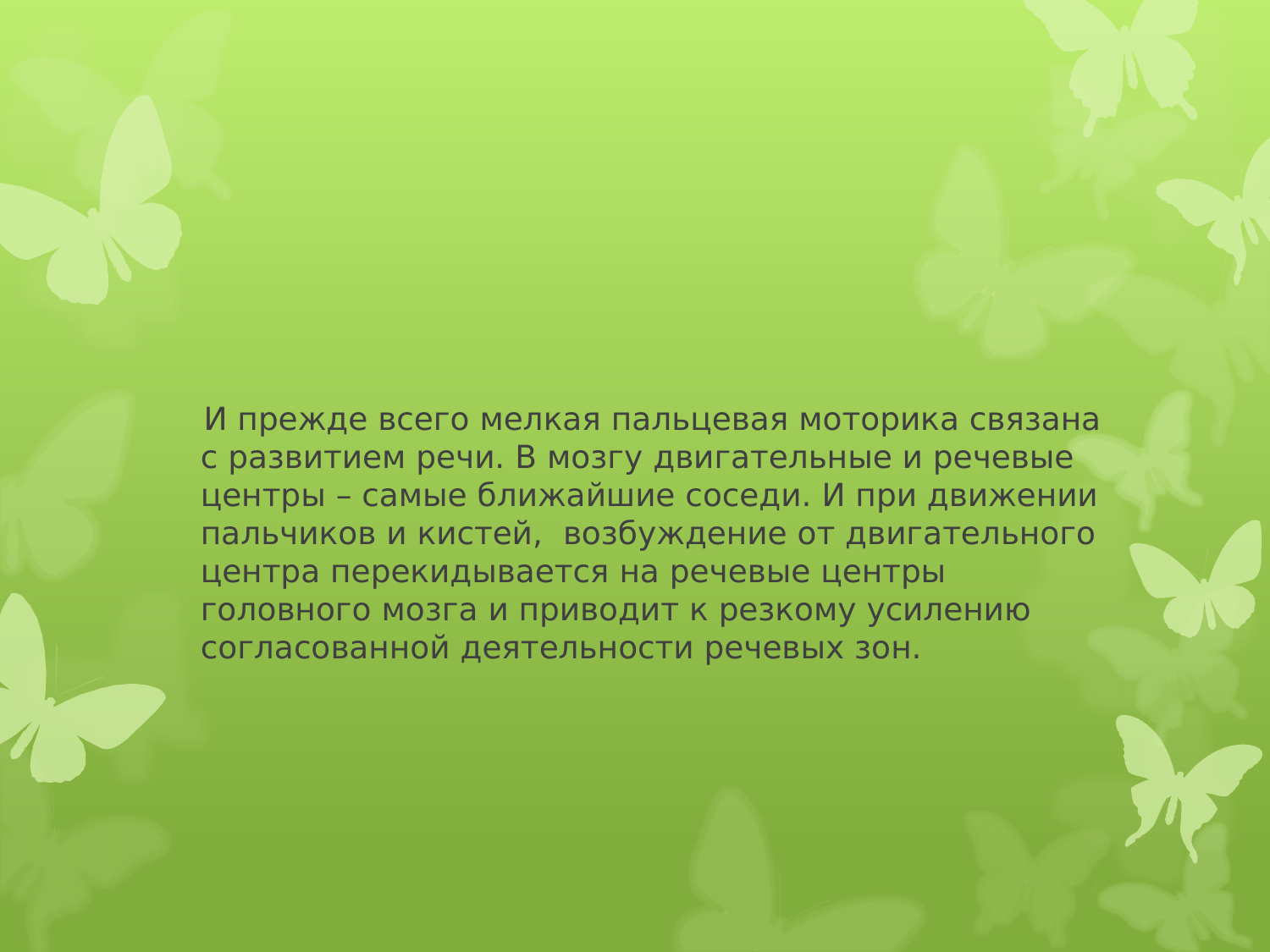

И прежде всего мелкая пальцевая моторика связана с развитием речи. В мозгу двигательные и речевые центры – самые ближайшие соседи. И при движении пальчиков и кистей,  возбуждение от двигательного центра перекидывается на речевые центры головного мозга и приводит к резкому усилению согласованной деятельности речевых зон.